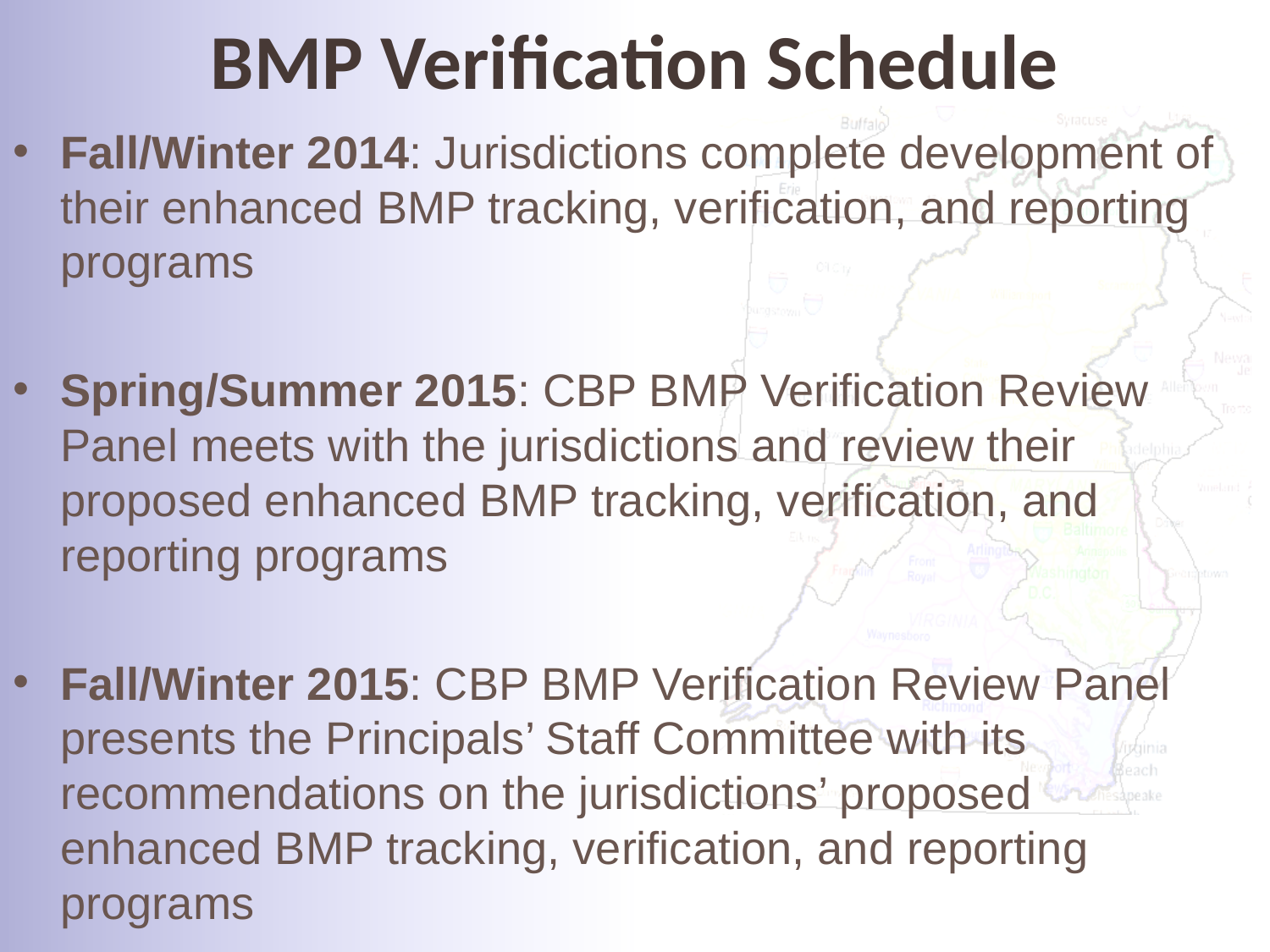

# BMP Verification Schedule
Fall/Winter 2014: Jurisdictions complete development of their enhanced BMP tracking, verification, and reporting programs

Spring/Summer 2015: CBP BMP Verification Review Panel meets with the jurisdictions and review their proposed enhanced BMP tracking, verification, and reporting programs

Fall/Winter 2015: CBP BMP Verification Review Panel presents the Principals’ Staff Committee with its recommendations on the jurisdictions’ proposed enhanced BMP tracking, verification, and reporting programs